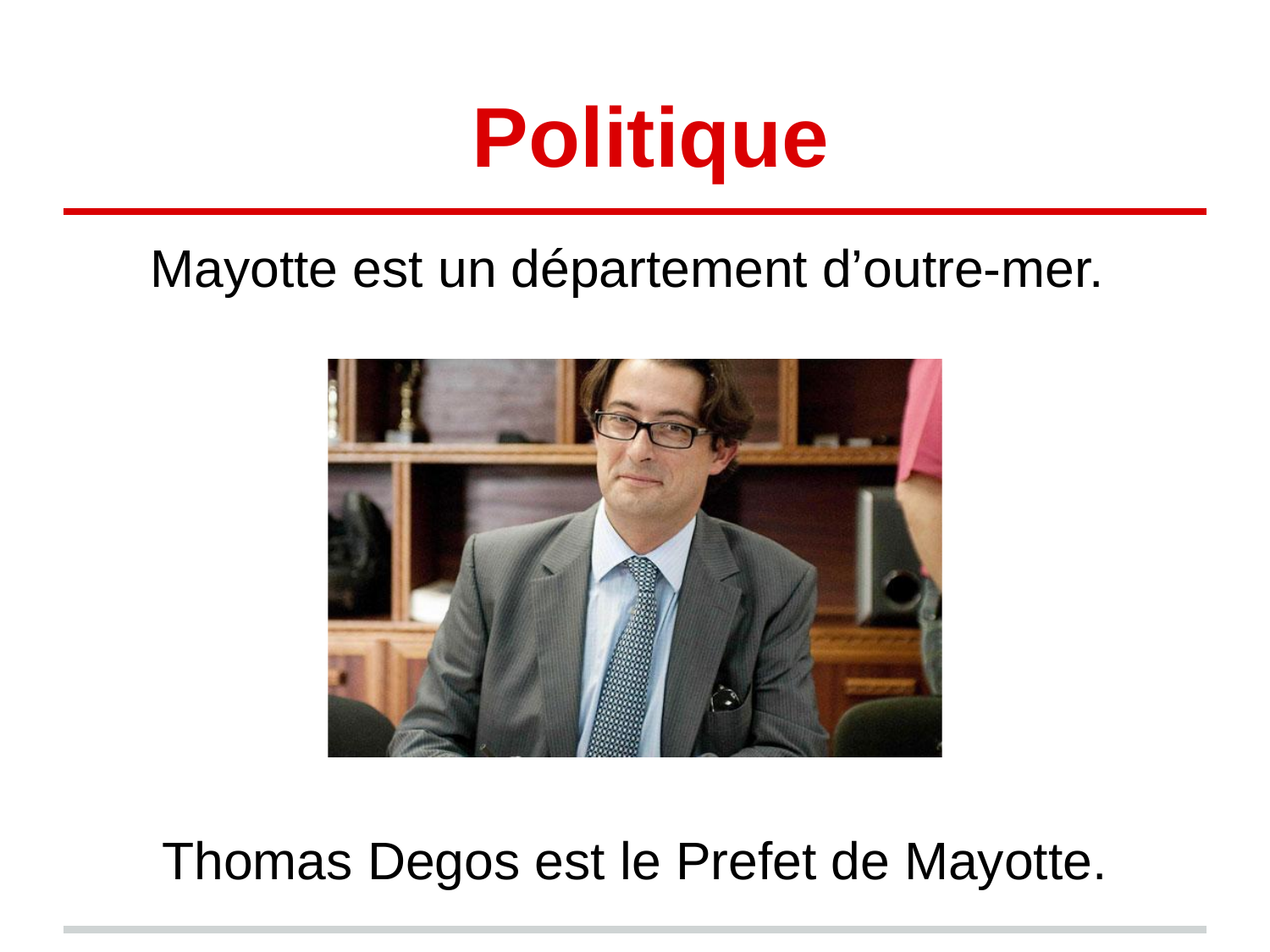

# Politique
Mayotte est un département d’outre-mer.

Thomas Degos est le Prefet de Mayotte.